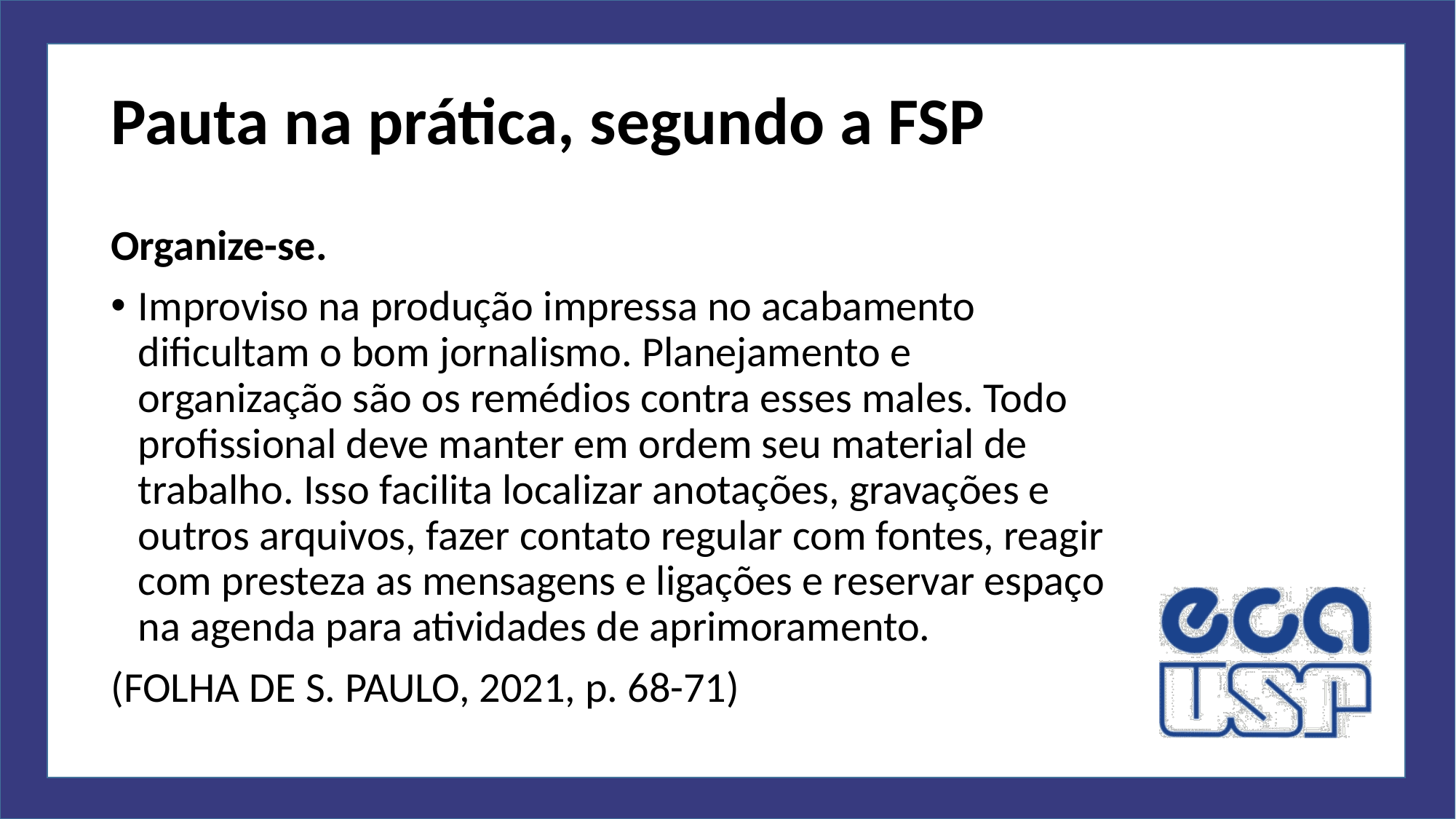

# Pauta na prática, segundo a FSP
Organize-se.
Improviso na produção impressa no acabamento dificultam o bom jornalismo. Planejamento e organização são os remédios contra esses males. Todo profissional deve manter em ordem seu material de trabalho. Isso facilita localizar anotações, gravações e outros arquivos, fazer contato regular com fontes, reagir com presteza as mensagens e ligações e reservar espaço na agenda para atividades de aprimoramento.
(FOLHA DE S. PAULO, 2021, p. 68-71)